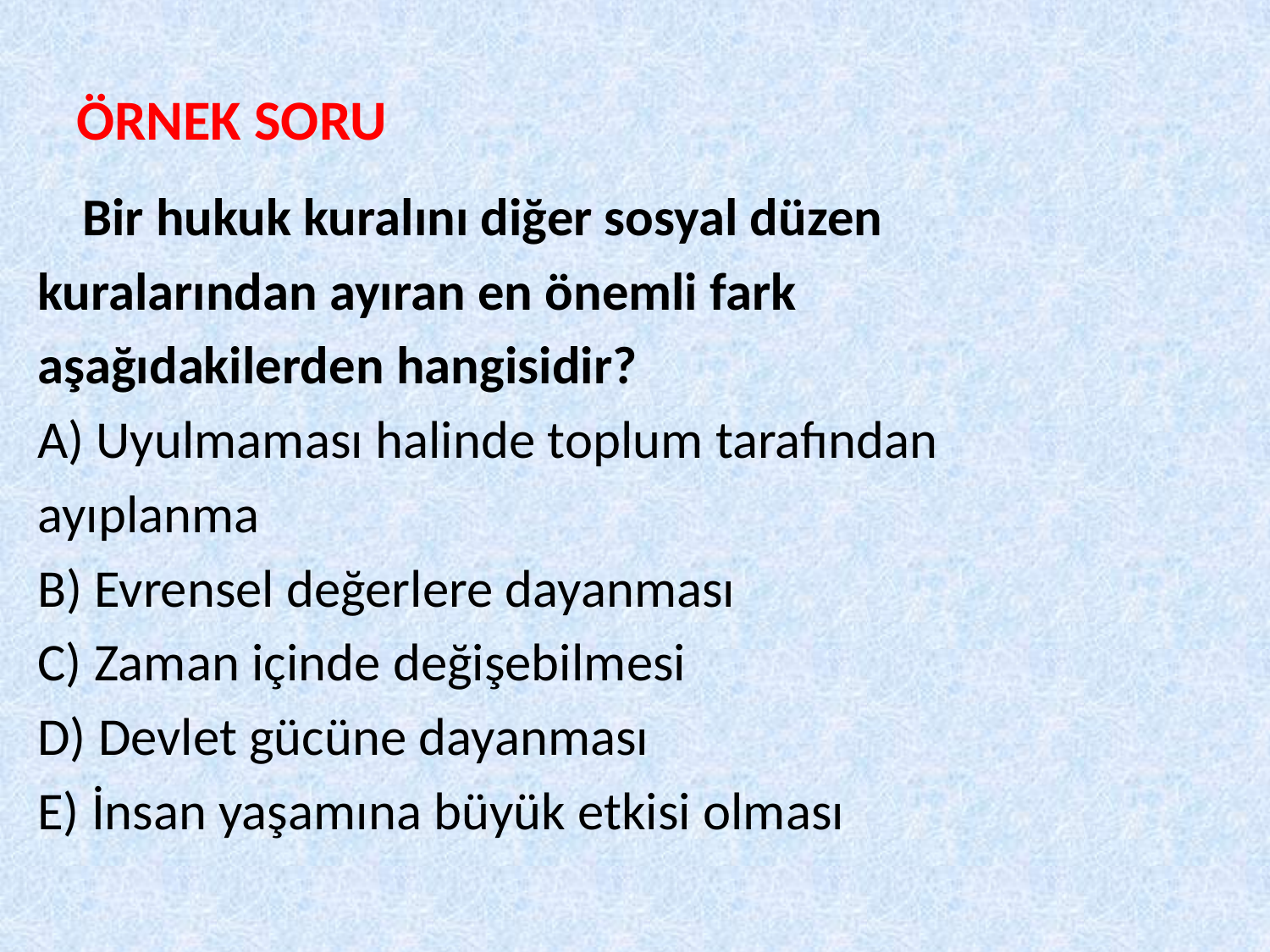

# ÖRNEK SORU
	Bir hukuk kuralını diğer sosyal düzen
kuralarından ayıran en önemli fark
aşağıdakilerden hangisidir?
A) Uyulmaması halinde toplum tarafından
ayıplanma
B) Evrensel değerlere dayanması
C) Zaman içinde değişebilmesi
D) Devlet gücüne dayanması
E) İnsan yaşamına büyük etkisi olması